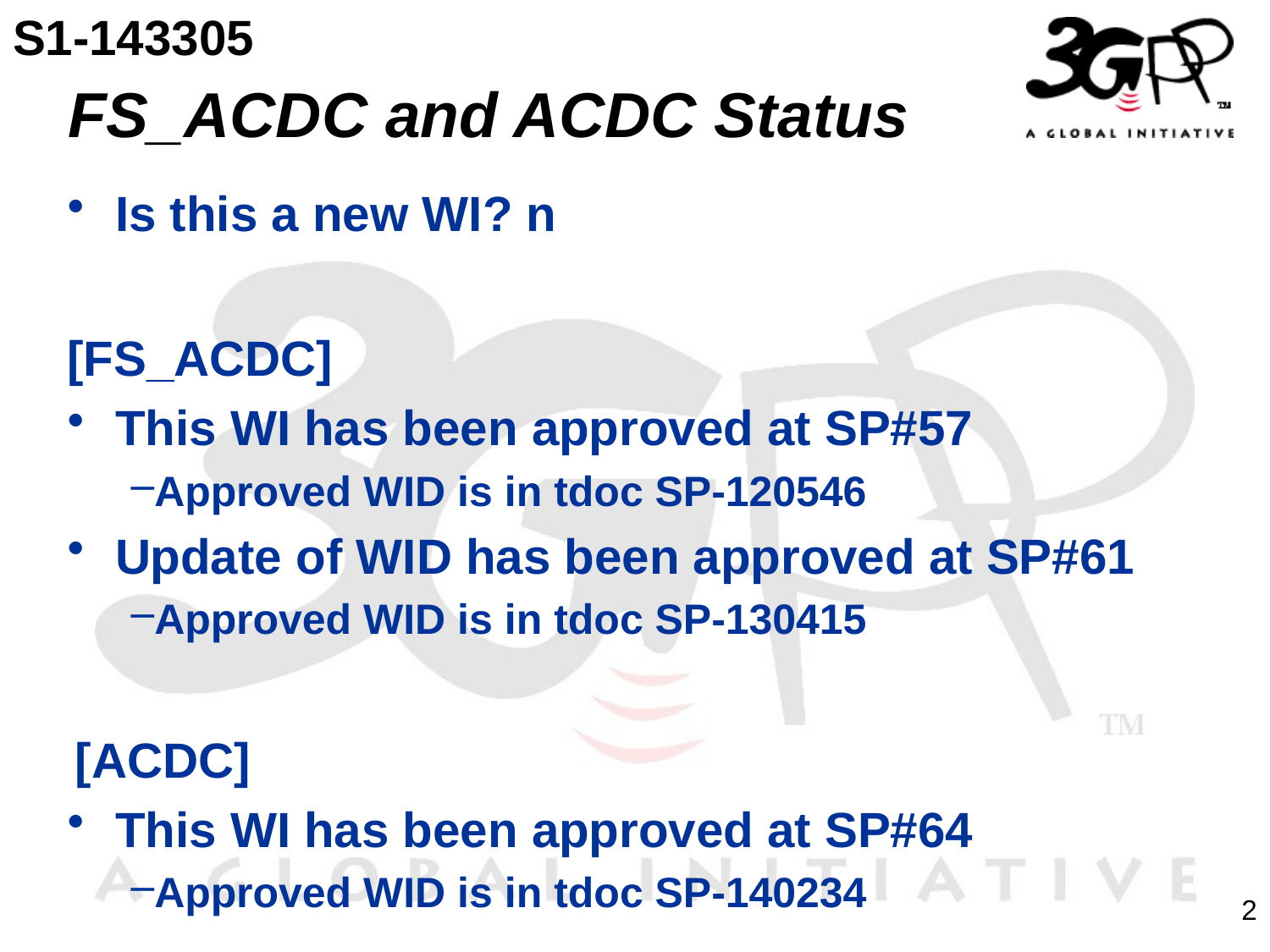

S1-143305
# FS_ACDC and ACDC Status
Is this a new WI? n

[FS_ACDC]
This WI has been approved at SP#57
Approved WID is in tdoc SP-120546
Update of WID has been approved at SP#61
Approved WID is in tdoc SP-130415

[ACDC]
This WI has been approved at SP#64
Approved WID is in tdoc SP-140234
2